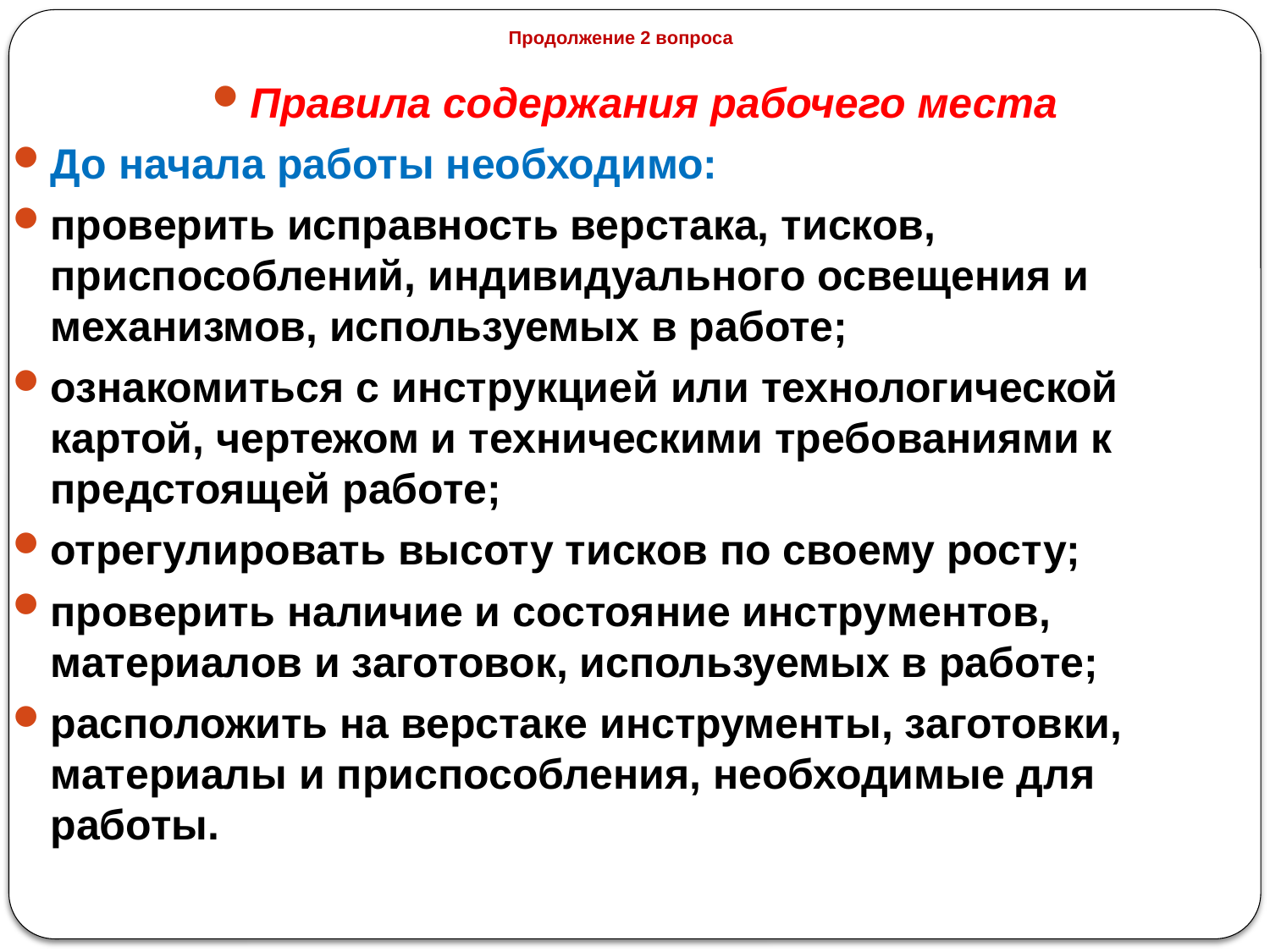

# Продолжение 2 вопроса
Правила содержания рабочего места
До начала работы необходимо:
проверить исправность верстака, тисков, приспособлений, индивидуального освещения и механизмов, используемых в работе;
ознакомиться с инструкцией или технологической картой, чертежом и техническими требованиями к предстоящей работе;
отрегулировать высоту тисков по своему росту;
проверить наличие и состояние инструментов, материалов и заготовок, используемых в работе;
расположить на верстаке инструменты, заготовки, материалы и приспособления, необходимые для работы.